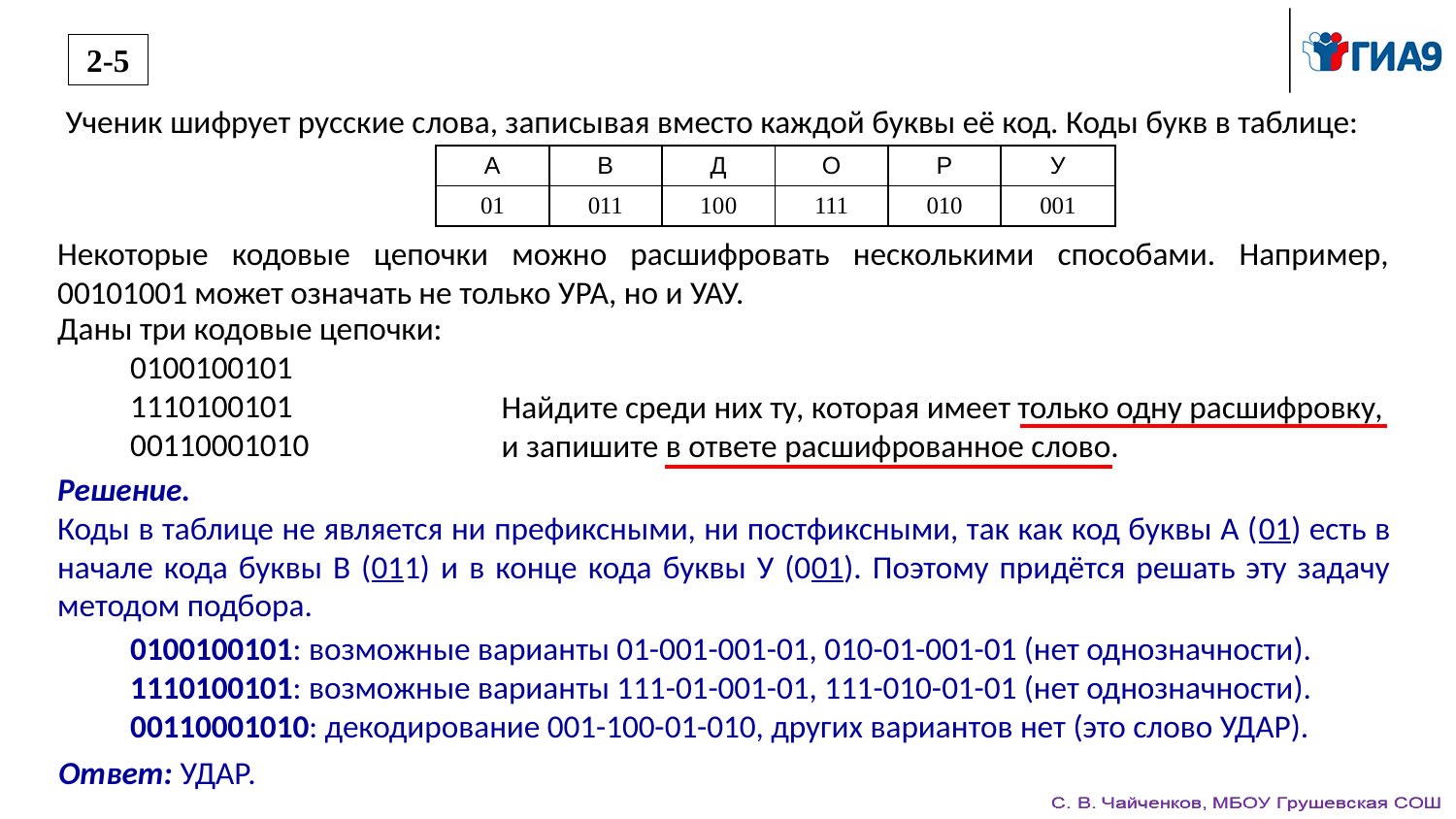

2-5
Ученик шифрует русские слова, записывая вместо каждой буквы её код. Коды букв в таблице:
| А | В | Д | О | Р | У |
| --- | --- | --- | --- | --- | --- |
| 01 | 011 | 100 | 111 | 010 | 001 |
Некоторые кодовые цепочки можно расшифровать несколькими способами. Например, 00101001 может означать не только УРА, но и УАУ.
Даны три кодовые цепочки:
0100100101
1110100101
00110001010
Найдите среди них ту, которая имеет только одну расшифровку, и запишите в ответе расшифрованное слово.
Решение.
Коды в таблице не является ни префиксными, ни постфиксными, так как код буквы А (01) есть в начале кода буквы В (011) и в конце кода буквы У (001). Поэтому придётся решать эту задачу методом подбора.
0100100101: возможные варианты 01-001-001-01, 010-01-001-01 (нет однозначности).
1110100101: возможные варианты 111-01-001-01, 111-010-01-01 (нет однозначности).
00110001010: декодирование 001-100-01-010, других вариантов нет (это слово УДАР).
Ответ: УДАР.